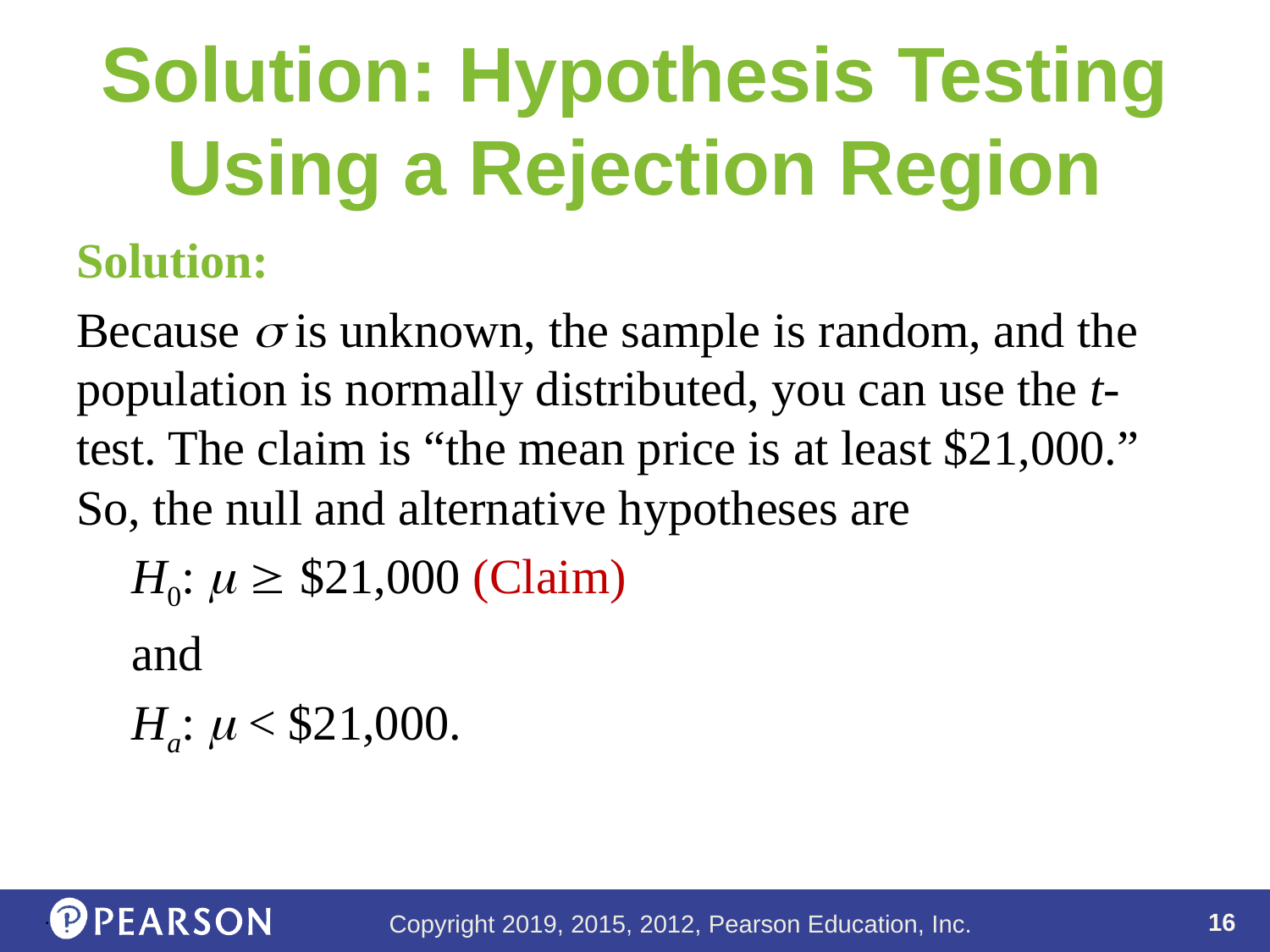

# Solution: Hypothesis Testing Using a Rejection Region
Solution:
Because σ is unknown, the sample is random, and the population is normally distributed, you can use the t-test. The claim is “the mean price is at least $21,000.” So, the null and alternative hypotheses are
H0: μ ≥ $21,000 (Claim)
and
Ha: μ < $21,000.
.